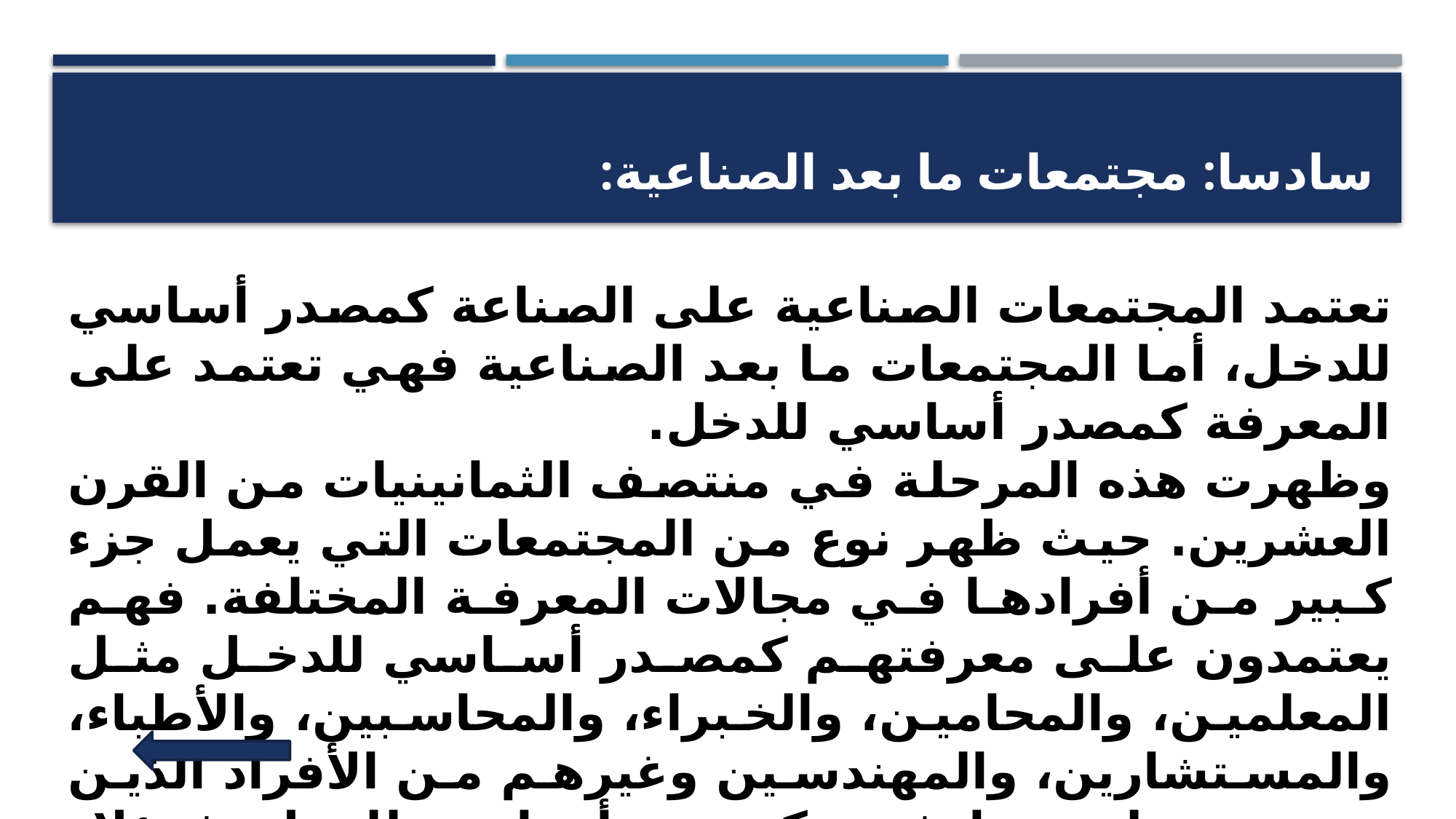

# سادسا: مجتمعات ما بعد الصناعية:
تعتمد المجتمعات الصناعية على الصناعة كمصدر أساسي للدخل، أما المجتمعات ما بعد الصناعية فهي تعتمد على المعرفة كمصدر أساسي للدخل.
وظهرت هذه المرحلة في منتصف الثمانينيات من القرن العشرين. حيث ظهر نوع من المجتمعات التي يعمل جزء كبير من أفرادها في مجالات المعرفة المختلفة. فهم يعتمدون على معرفتهم كمصدر أساسي للدخل مثل المعلمين، والمحامين، والخبراء، والمحاسبين، والأطباء، والمستشارين، والمهندسين وغيرهم من الأفراد الذين يعتمدون على معارفهم كمصدر أساسي للدخل. فهؤلاء الأفراد يتقاضون أجورهم مقابل بيع معارفهم للمحتاجين إليها. فمعارفهم  لا قوتهم الفيزيقية هي التي توفر لهم الدخل.